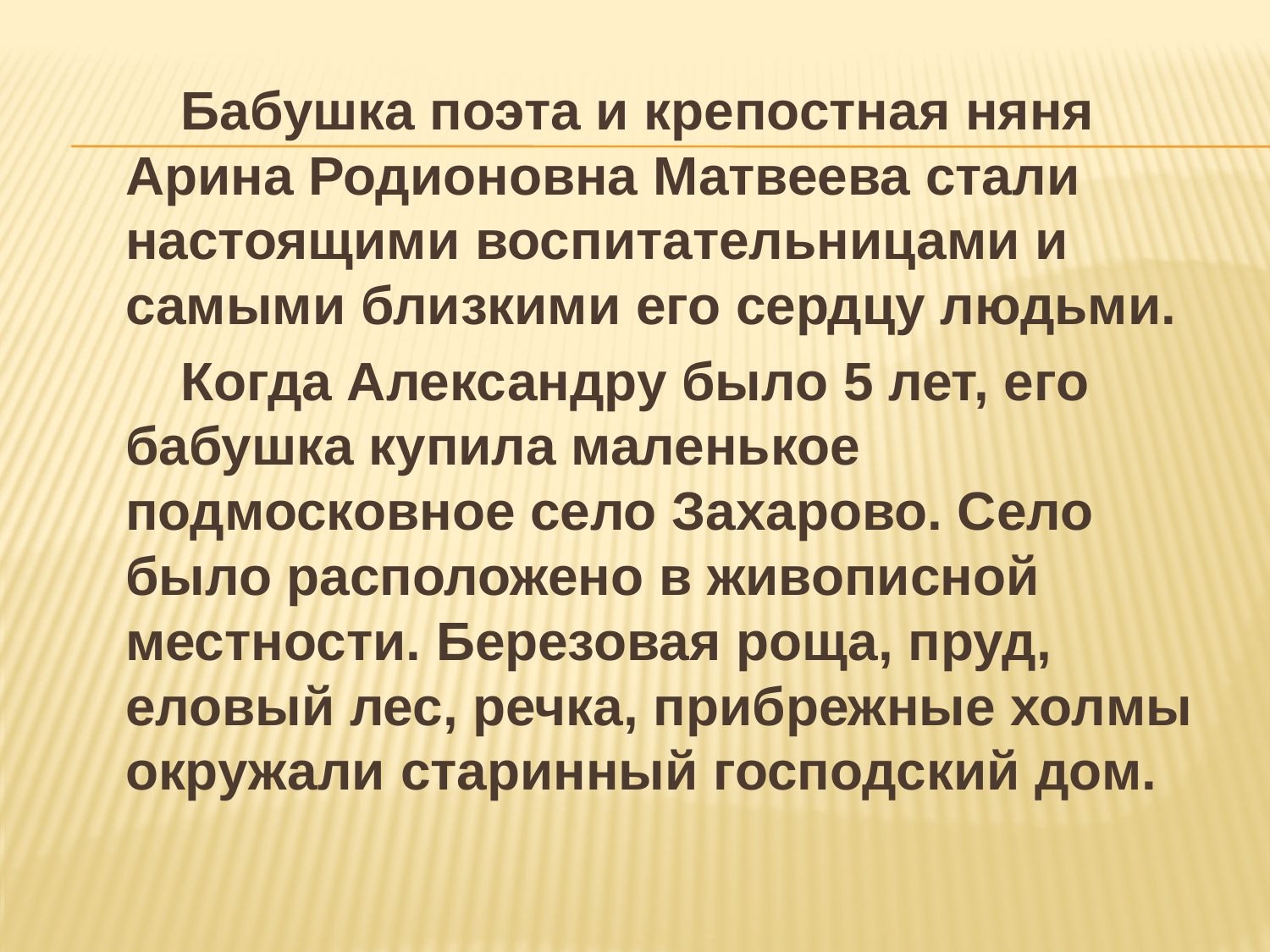

#
       Бабушка поэта и крепостная няня Арина Родионовна Матвеева стали настоящими воспитательницами и самыми близкими его сердцу людьми.
       Когда Александру было 5 лет, его бабушка купила маленькое подмосковное село Захарово. Село было расположено в живописной местности. Березовая роща, пруд, еловый лес, речка, прибрежные холмы окружали старинный господский дом.